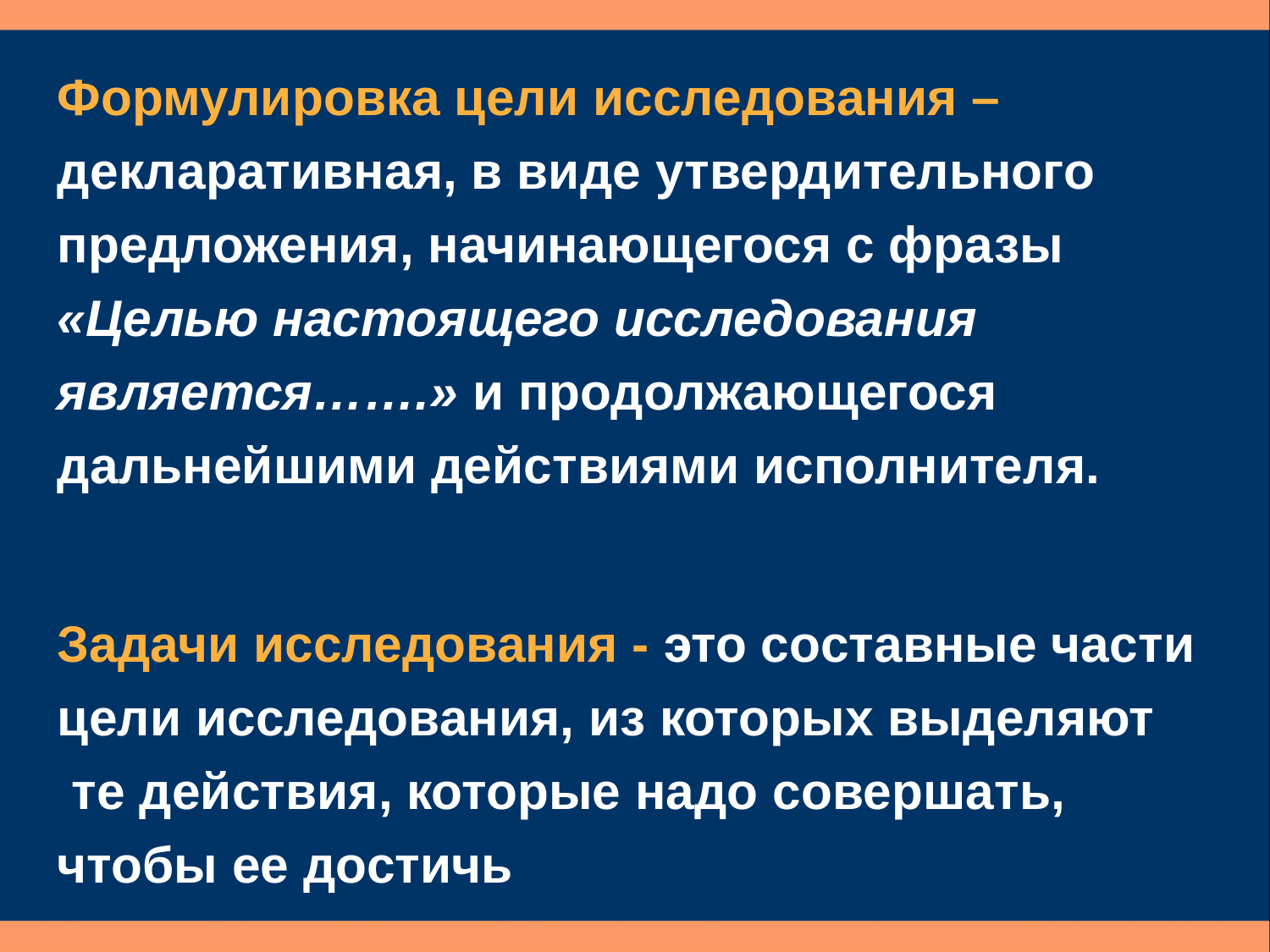

Формулировка цели исследования – декларативная, в виде утвердительного предложения, начинающегося с фразы «Целью настоящего исследования является…….» и продолжающегося дальнейшими действиями исполнителя.
Задачи исследования - это составные части цели исследования, из которых выделяют       те действия, которые надо совершать, чтобы ее достичь